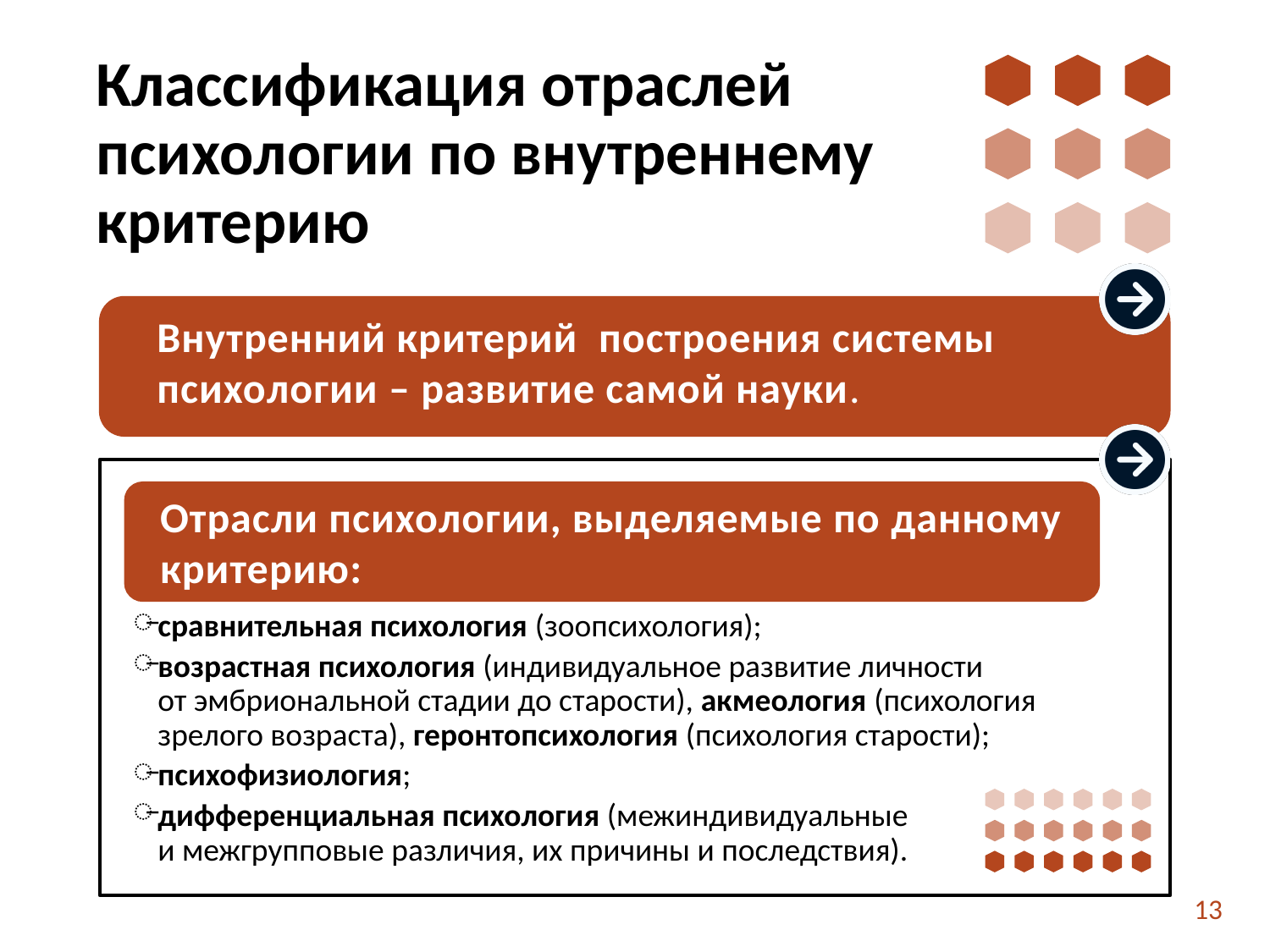

# Классификация отраслей психологии по внутреннему критерию

Внутренний критерий  построения системы психологии – развитие самой науки.

сравнительная психология (зоопсихология);
возрастная психология (индивидуальное развитие личности
от эмбриональной стадии до старости), акмеология (психология зрелого возраста), геронтопсихология (психология старости);
психофизиология;
дифференциальная психология (межиндивидуальные
и межгрупповые различия, их причины и последствия).
Отрасли психологии, выделяемые по данному критерию:

13